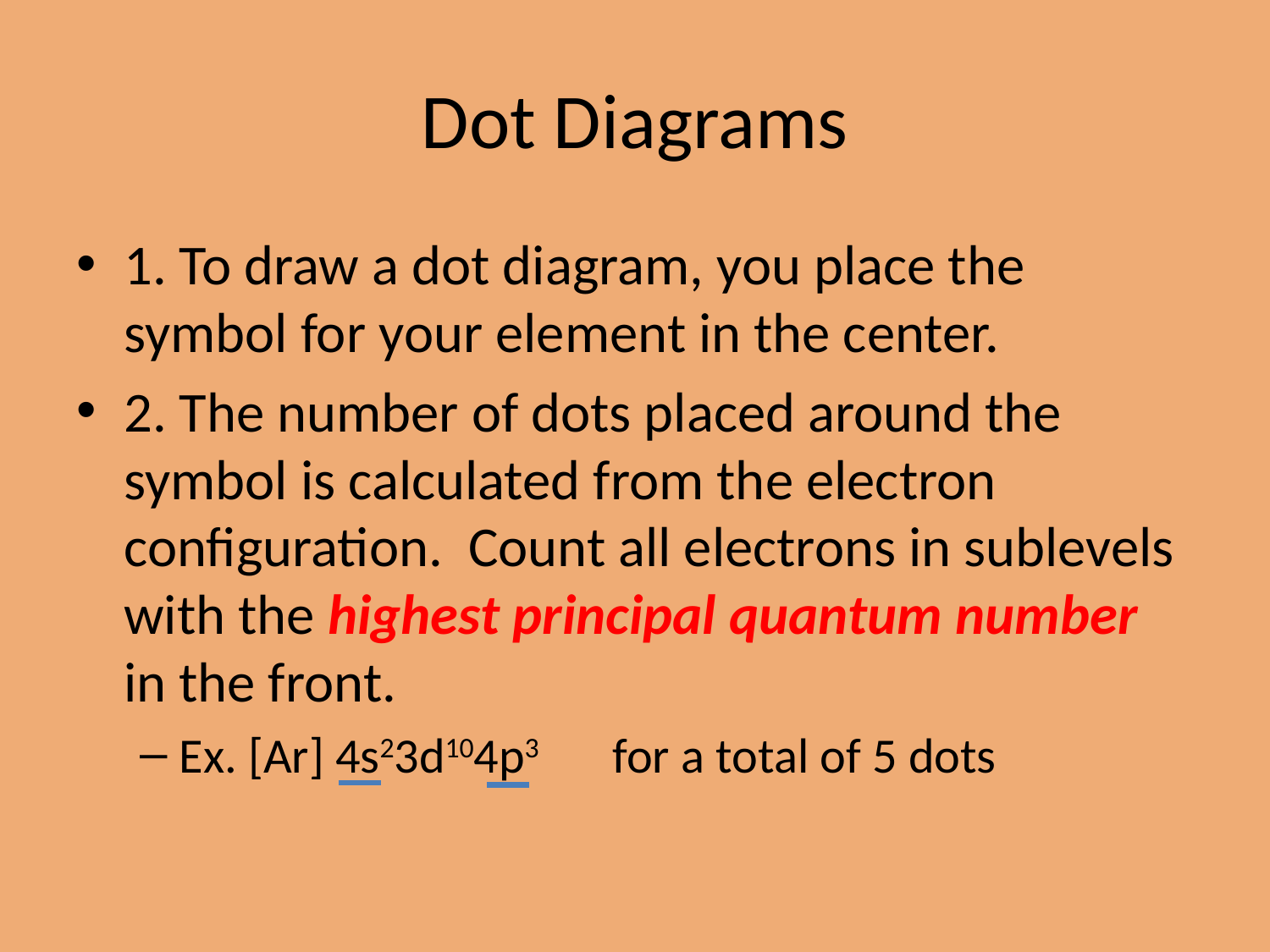

# Dot Diagrams
1. To draw a dot diagram, you place the symbol for your element in the center.
2. The number of dots placed around the symbol is calculated from the electron configuration.  Count all electrons in sublevels with the highest principal quantum number in the front.
Ex. [Ar] 4s23d104p3       for a total of 5 dots